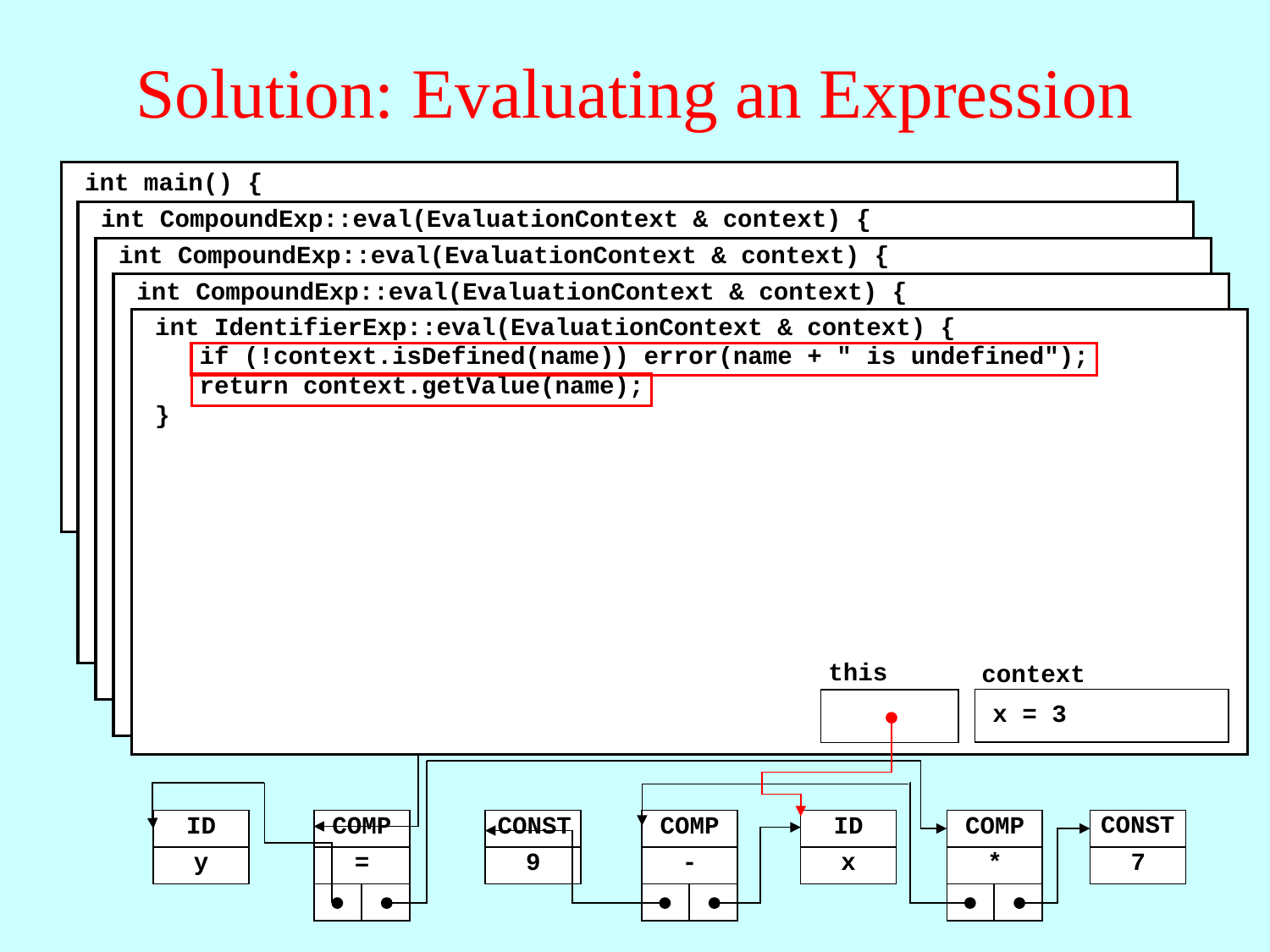

# Solution: Evaluating an Expression
int main() {
   EvaluationContext context;
   context.setValue("x", 2);
   TokenScanner scanner = new TokenScanner("y = (9 – x) * 7");
   scanner.ignoreWhitespace();
   scanner.scanNumbers();
   Expression *exp = parseExp(scanner);
   cout << exp->eval(context) << endl;
   return 0;
}

int CompoundExp::eval(EvaluationContext & context) {
   int right = rhs->eval(context);
   if (op == "=") {
      context.setValue(lhs->getIdentifierName(), right);
      return right;
   }
   int left = lhs->eval(context);
   if (op == "+") return left + right;
   if (op == "-") return left - right;
   if (op == "*") return left * right;
   if (op == "/") return left / right;
   error("Illegal operator in expression");
}

left
right
this
context

x = 3
int CompoundExp::eval(EvaluationContext & context) {
   int right = rhs->eval(context);
   if (op == "=") {
      context.setValue(lhs->getIdentifierName(), right);
      return right;
   }
   int left = lhs->eval(context);
   if (op == "+") return left + right;
   if (op == "-") return left - right;
   if (op == "*") return left * right;
   if (op == "/") return left / right;
   error("Illegal operator in expression");
}

left
right
this
context

x = 3
int CompoundExp::eval(EvaluationContext & context) {
   int right = rhs->eval(context);
   if (op == "=") {
      context.setValue(lhs->getIdentifierName(), right);
      return right;
   }
   int left = lhs->eval(context);
   if (op == "+") return left + right;
   if (op == "-") return left - right;
   if (op == "*") return left * right;
   if (op == "/") return left / right;
   error("Illegal operator in expression");
}

left
right
this
context

x = 3
int IdentifierExp::eval(EvaluationContext & context) {
   if (!context.isDefined(name)) error(name + " is undefined");
   return context.getValue(name);
}

this
context

x = 3

scanner
exp

y = (9 – x) * 7

7

CONST
COMP

=

COMP

-

COMP

*

ID

y

CONST

9

ID

x

7